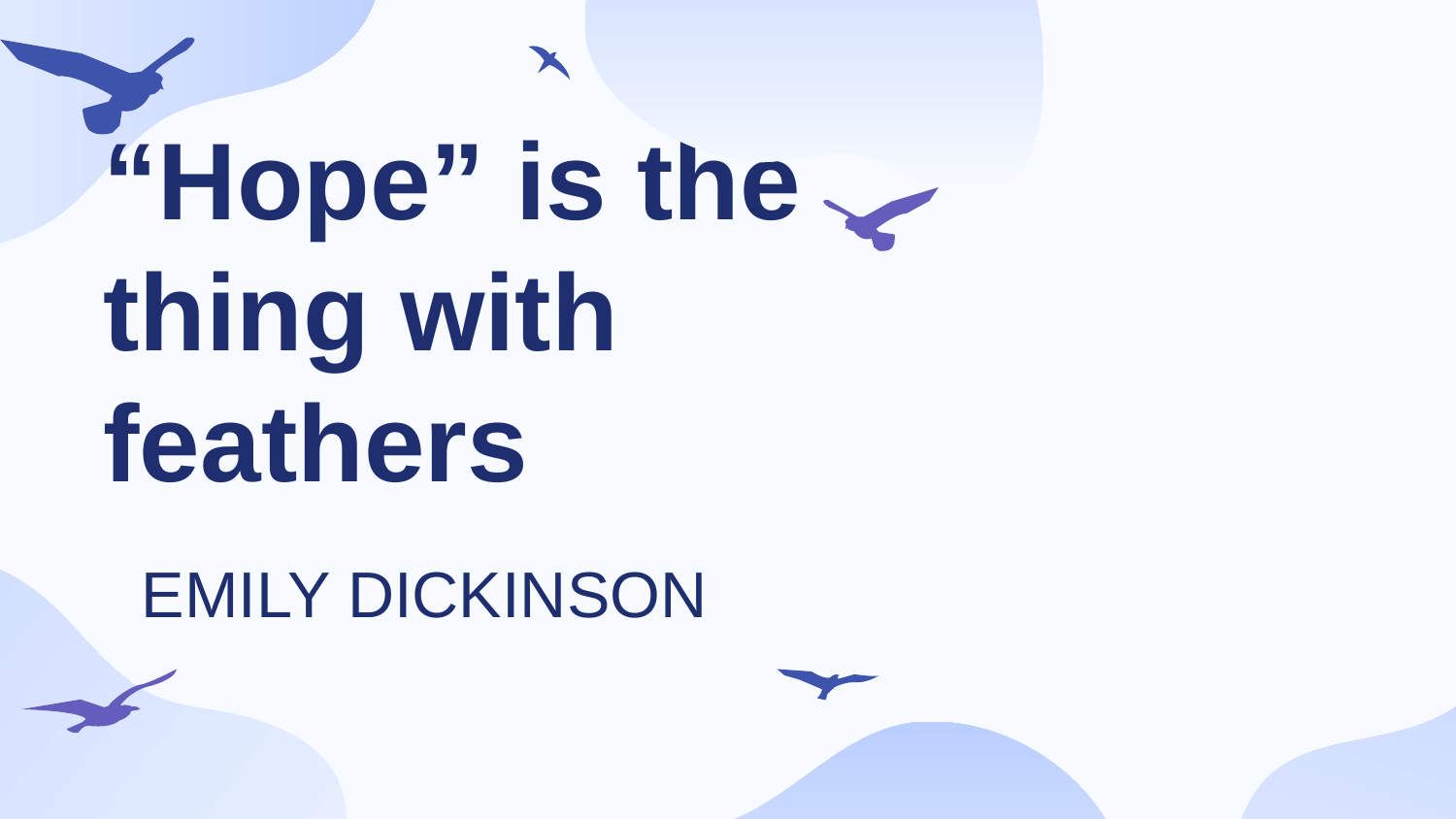

# “Hope” is the thing with feathers
 EMILY DICKINSON